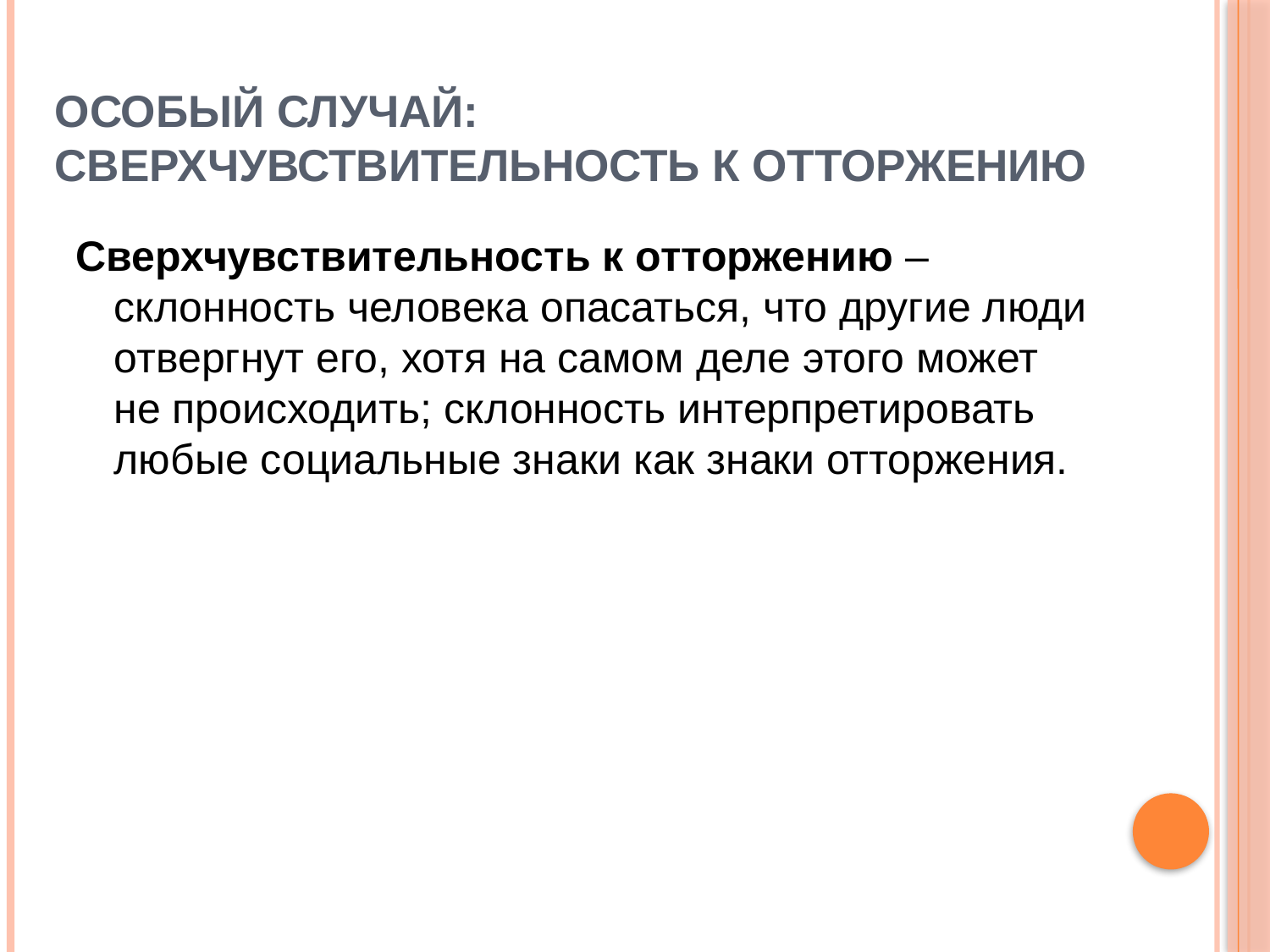

# Особый случай: сверхчувствительность к отторжению
Сверхчувствительность к отторжению – склонность человека опасаться, что другие люди отвергнут его, хотя на самом деле этого может не происходить; склонность интерпретировать любые социальные знаки как знаки отторжения.